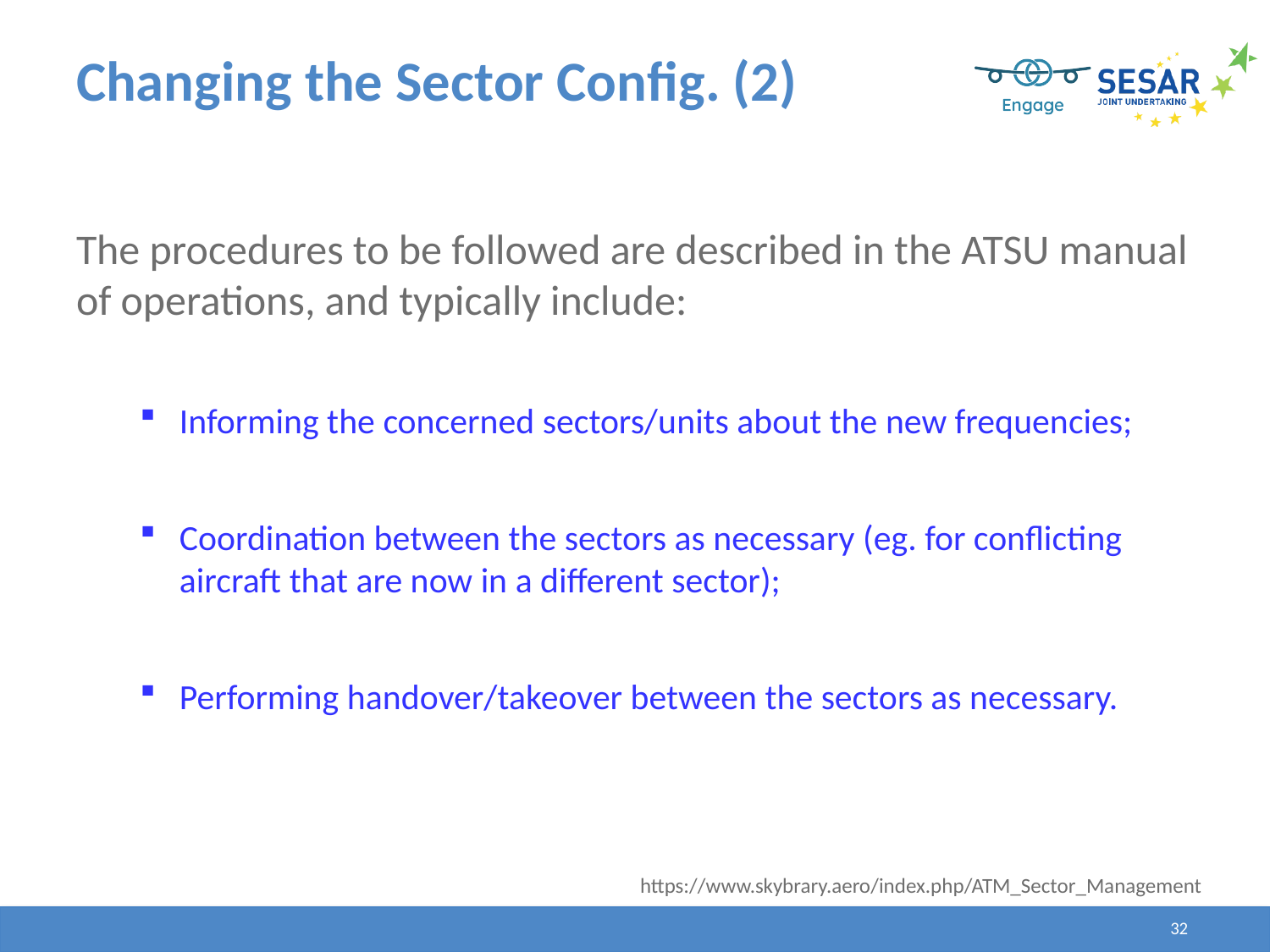

# Changing the Sector Config. (2)
The procedures to be followed are described in the ATSU manual of operations, and typically include:

Informing the concerned sectors/units about the new frequencies;

Coordination between the sectors as necessary (eg. for conflicting aircraft that are now in a different sector);

Performing handover/takeover between the sectors as necessary.
https://www.skybrary.aero/index.php/ATM_Sector_Management
32